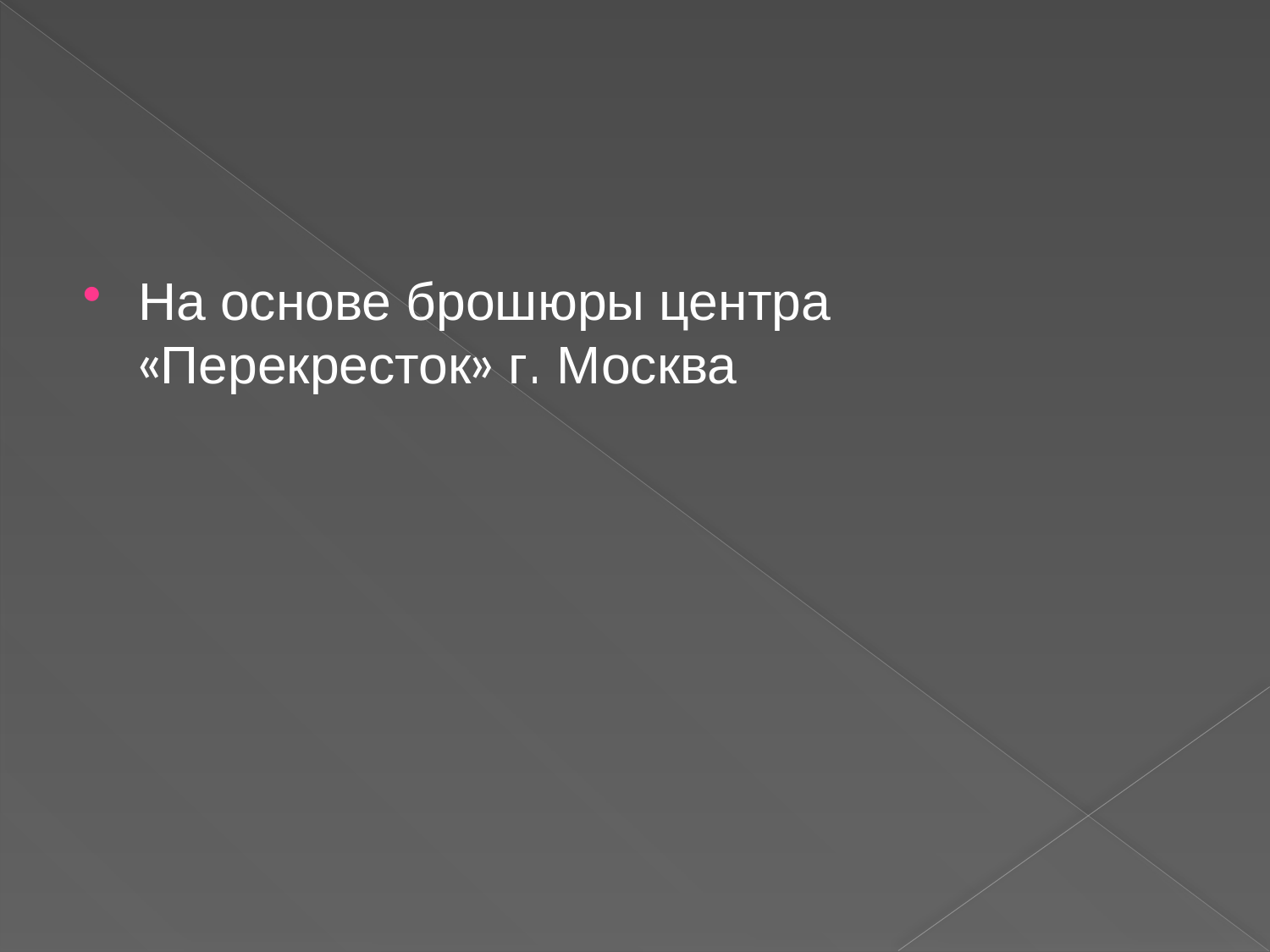

#
На основе брошюры центра «Перекресток» г. Москва